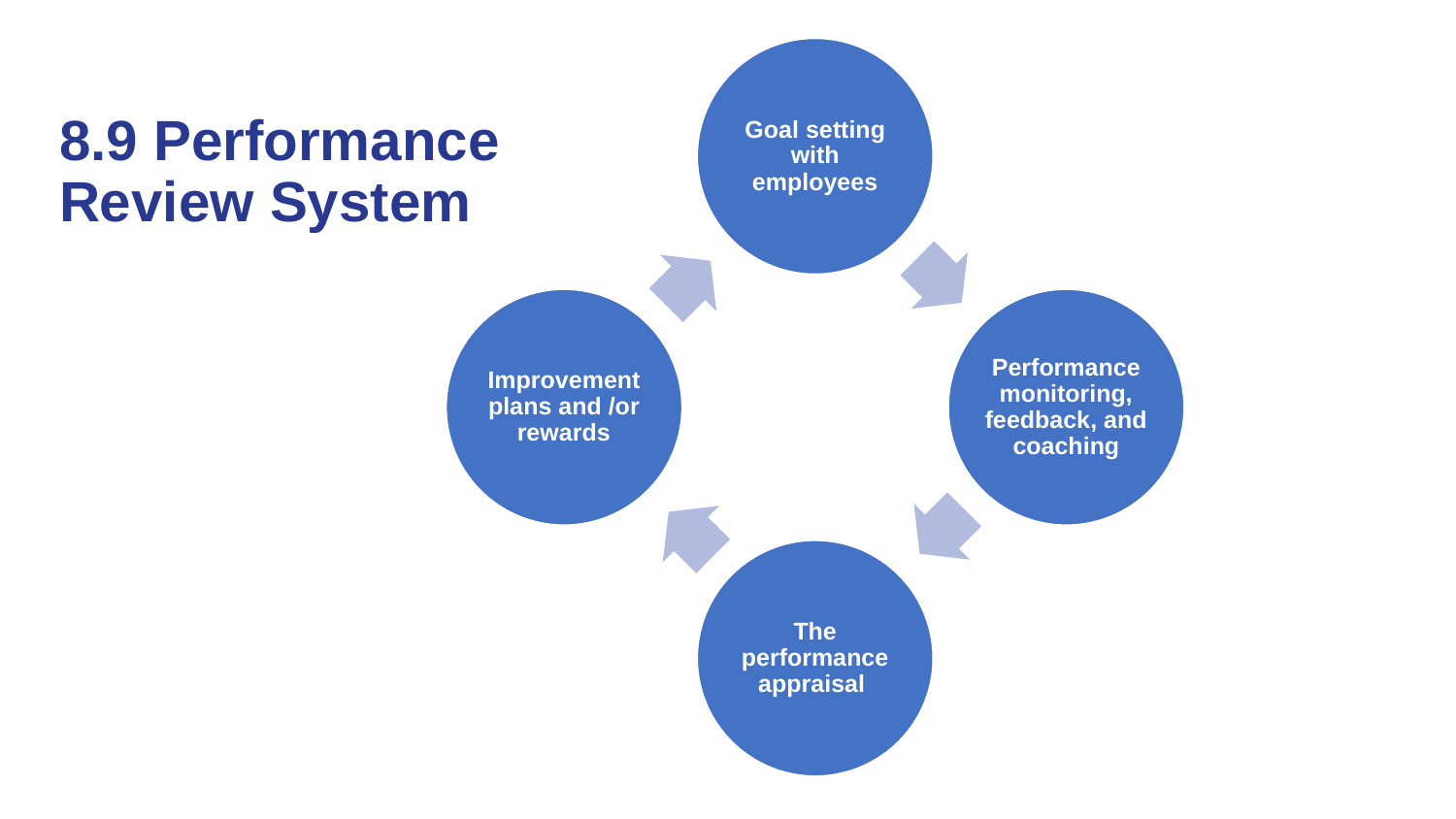

Goal setting with employees

Performance monitoring, feedback, and coaching

The performance appraisal

Improvement plans and /or rewards

# 8.9 Performance Review System